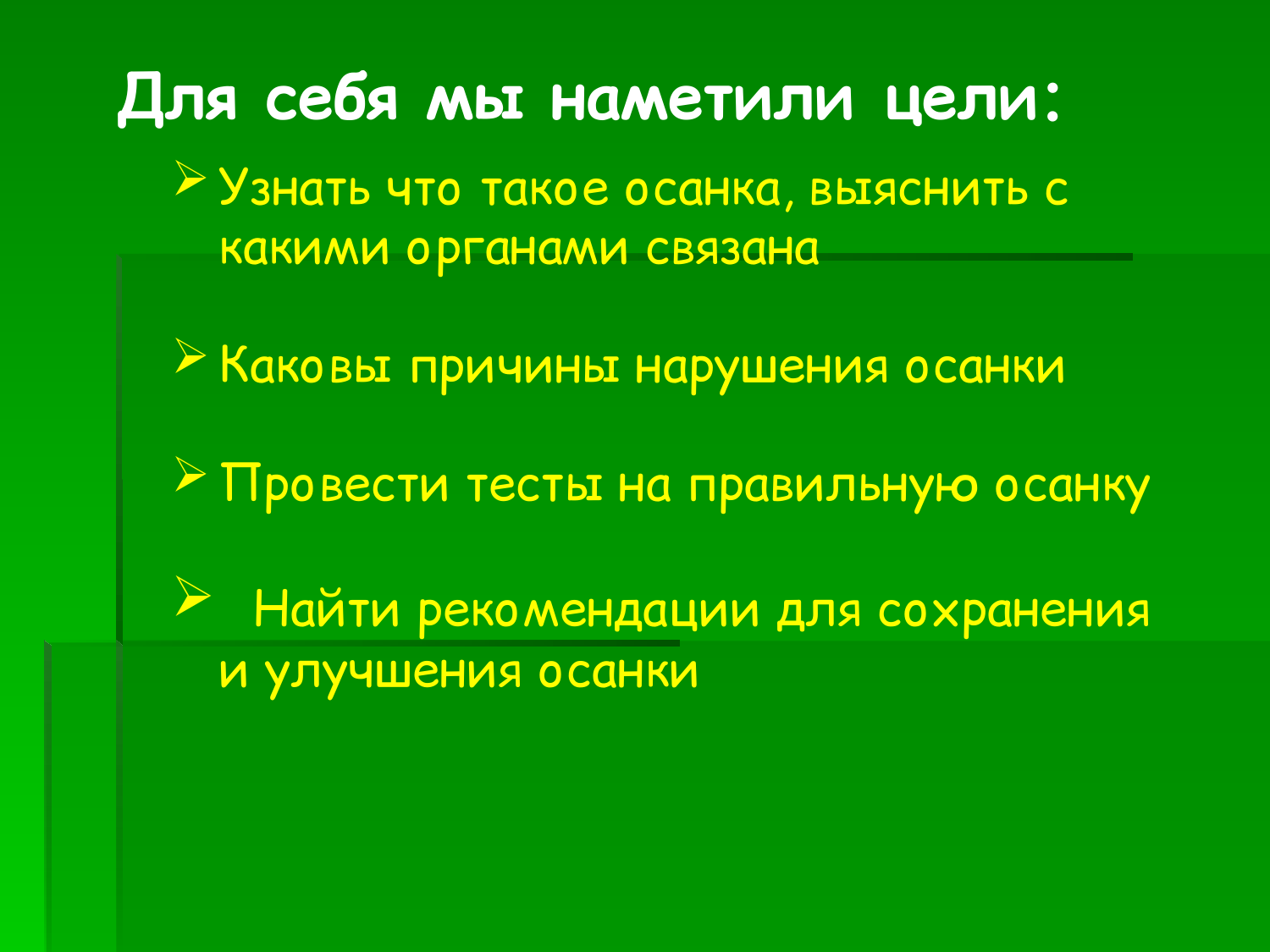

Для себя мы наметили цели:
Узнать что такое осанка, выяснить с какими органами связана

Каковы причины нарушения осанки

Провести тесты на правильную осанку

  Найти рекомендации для сохранения и улучшения осанки